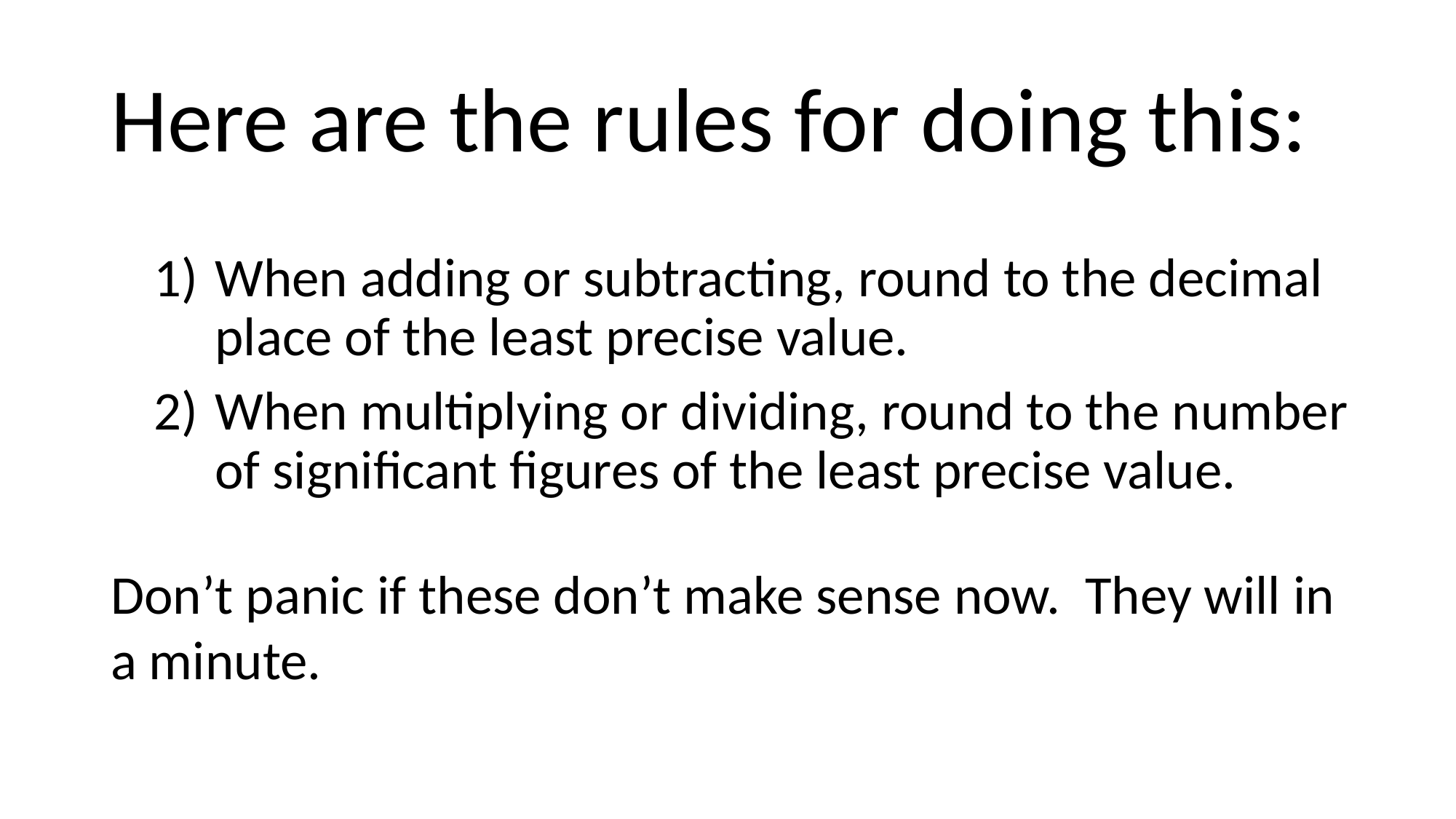

# Here are the rules for doing this:
When adding or subtracting, round to the decimal place of the least precise value.
When multiplying or dividing, round to the number of significant figures of the least precise value.
Don’t panic if these don’t make sense now.  They will in a minute.